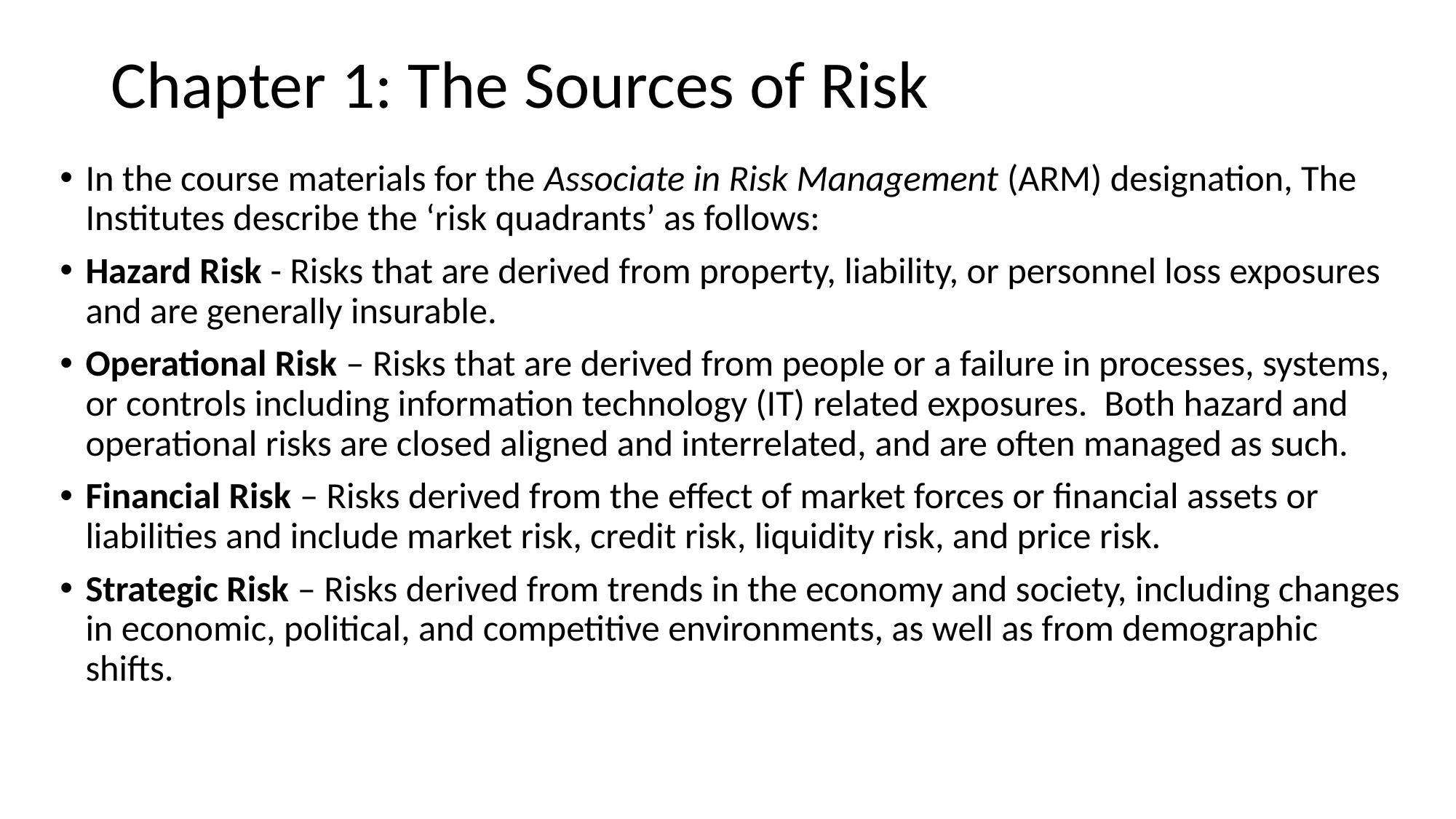

# Chapter 1: The Sources of Risk
In the course materials for the Associate in Risk Management (ARM) designation, The Institutes describe the ‘risk quadrants’ as follows:
Hazard Risk - Risks that are derived from property, liability, or personnel loss exposures and are generally insurable.
Operational Risk – Risks that are derived from people or a failure in processes, systems, or controls including information technology (IT) related exposures.  Both hazard and operational risks are closed aligned and interrelated, and are often managed as such.
Financial Risk – Risks derived from the effect of market forces or financial assets or liabilities and include market risk, credit risk, liquidity risk, and price risk.
Strategic Risk – Risks derived from trends in the economy and society, including changes in economic, political, and competitive environments, as well as from demographic shifts.